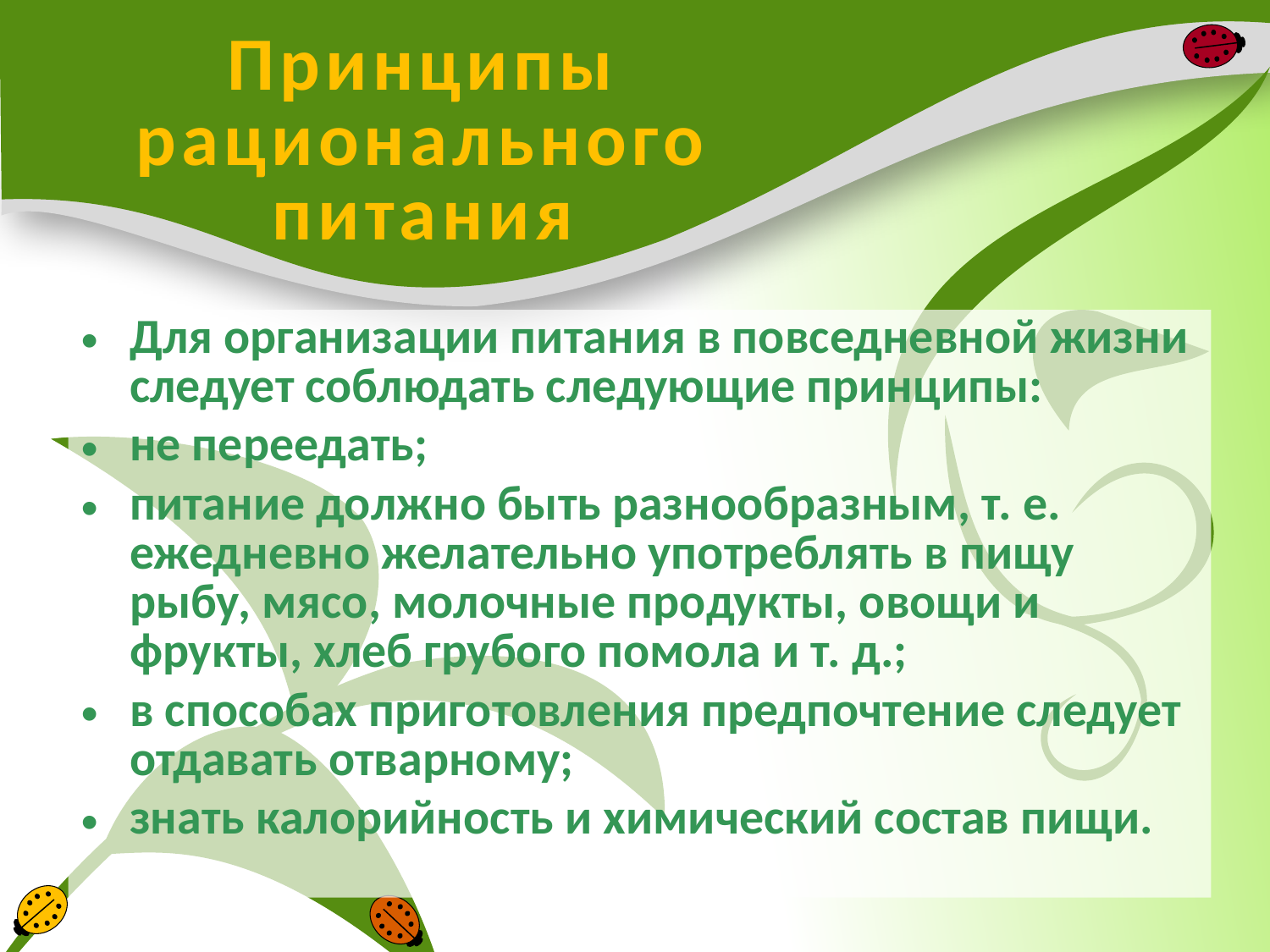

# Принципы рационального питания
Для организации питания в повседневной жизни следует соблюдать следующие принципы:
не переедать;
питание должно быть разнообразным, т. е. ежедневно желательно употреблять в пищу рыбу, мясо, молочные продукты, овощи и фрукты, хлеб грубого помола и т. д.;
в способах приготовления предпочтение следует отдавать отварному;
знать калорийность и химический состав пищи.